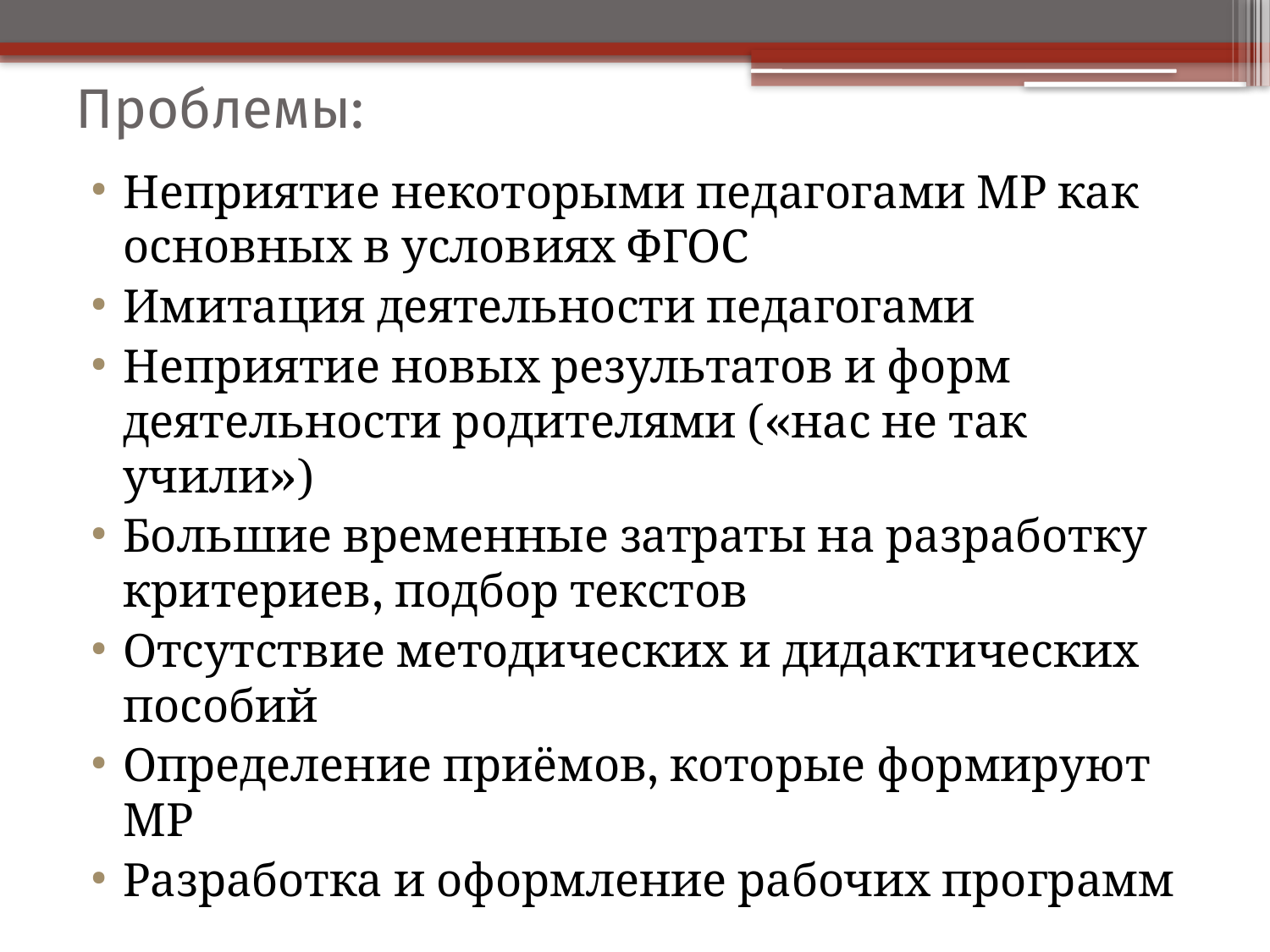

# Проблемы:
Неприятие некоторыми педагогами МР как основных в условиях ФГОС
Имитация деятельности педагогами
Неприятие новых результатов и форм деятельности родителями («нас не так учили»)
Большие временные затраты на разработку критериев, подбор текстов
Отсутствие методических и дидактических пособий
Определение приёмов, которые формируют МР
Разработка и оформление рабочих программ